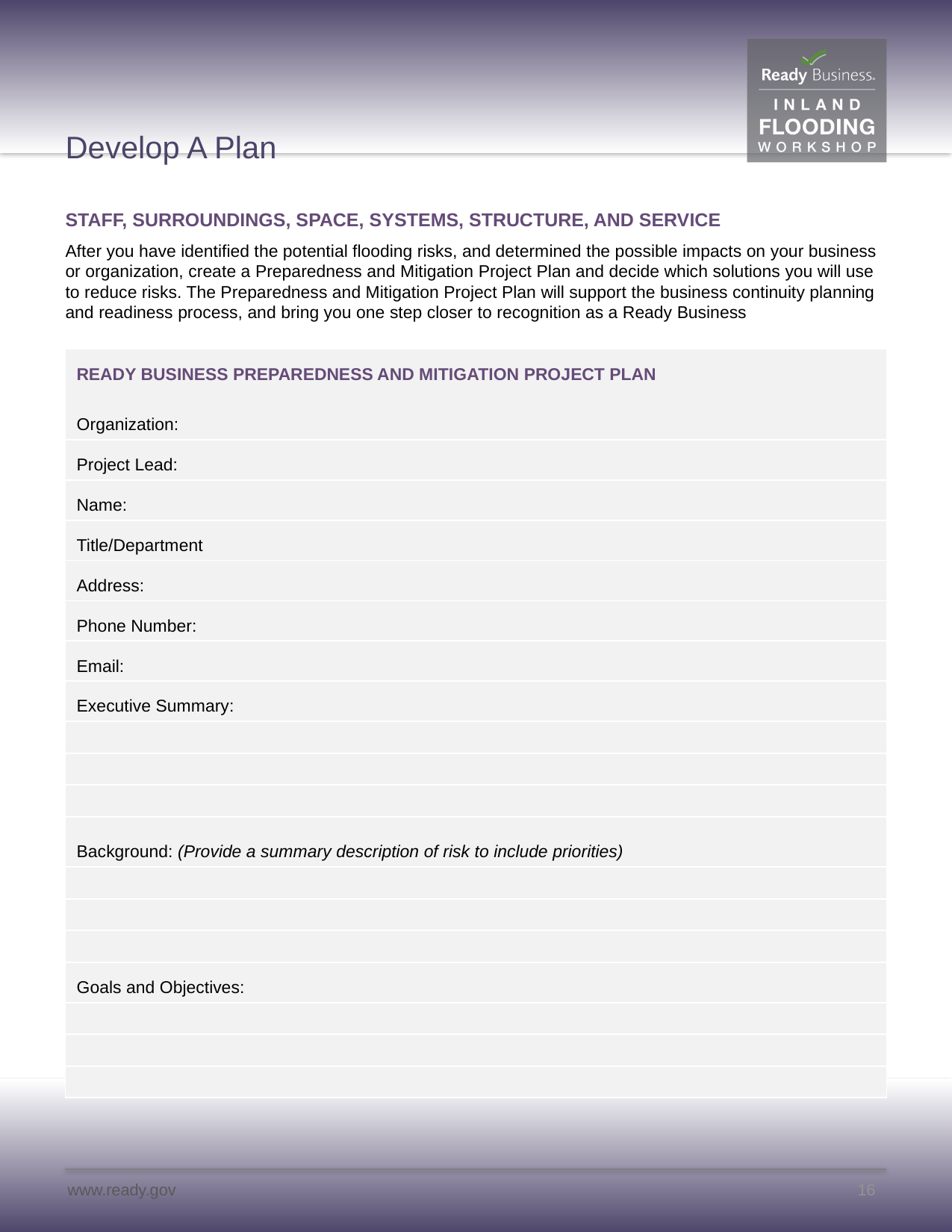

# Develop A Plan
STAFF, SURROUNDINGS, SPACE, SYSTEMS, STRUCTURE, AND SERVICE
After you have identified the potential flooding risks, and determined the possible impacts on your business or organization, create a Preparedness and Mitigation Project Plan and decide which solutions you will use to reduce risks. The Preparedness and Mitigation Project Plan will support the business continuity planning and readiness process, and bring you one step closer to recognition as a Ready Business
| READY BUSINESS PREPAREDNESS AND MITIGATION PROJECT PLAN |
| --- |
| Organization: |
| Project Lead: |
| Name: |
| Title/Department |
| Address: |
| Phone Number: |
| Email: |
| Executive Summary: |
|  |
|  |
|  |
| Background: (Provide a summary description of risk to include priorities) |
|  |
|  |
|  |
| Goals and Objectives: |
|  |
|  |
|  |
16